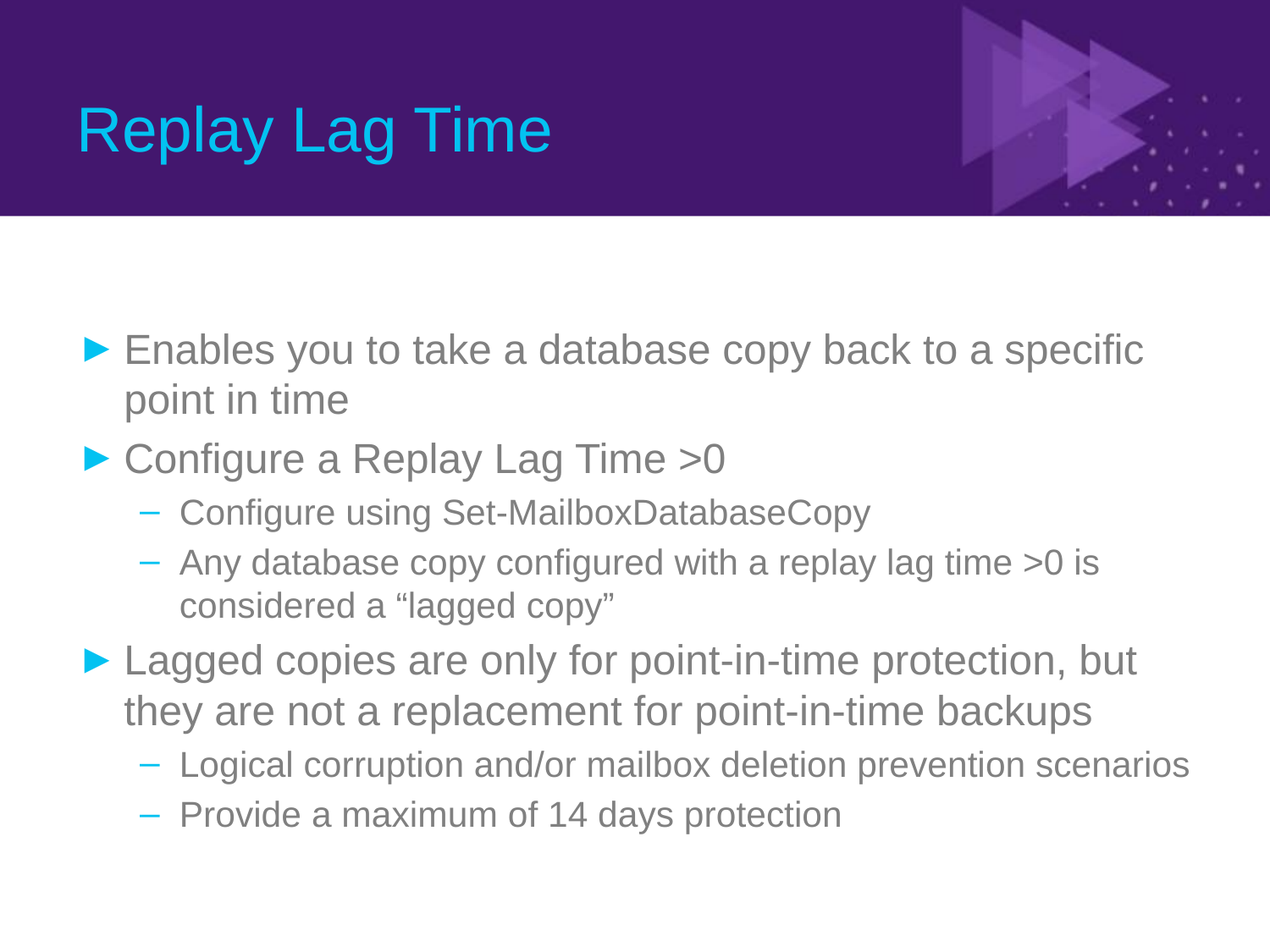

# Replay Lag Time
Enables you to take a database copy back to a specific point in time
Configure a Replay Lag Time >0
Configure using Set-MailboxDatabaseCopy
Any database copy configured with a replay lag time >0 is considered a “lagged copy”
Lagged copies are only for point-in-time protection, but they are not a replacement for point-in-time backups
Logical corruption and/or mailbox deletion prevention scenarios
Provide a maximum of 14 days protection